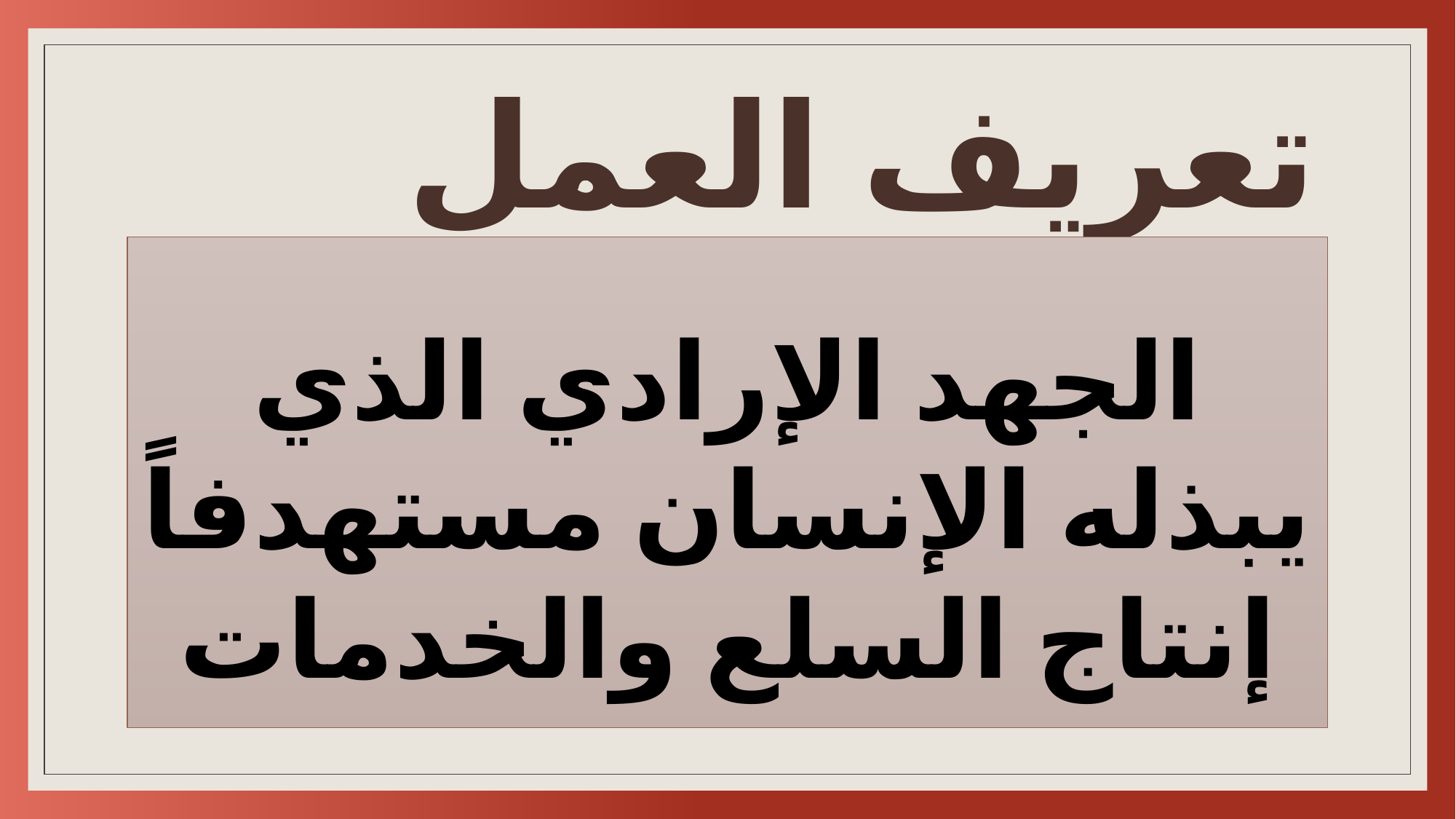

# تعريف العمل

الجهد الإرادي الذي يبذله الإنسان مستهدفاً إنتاج السلع والخدمات